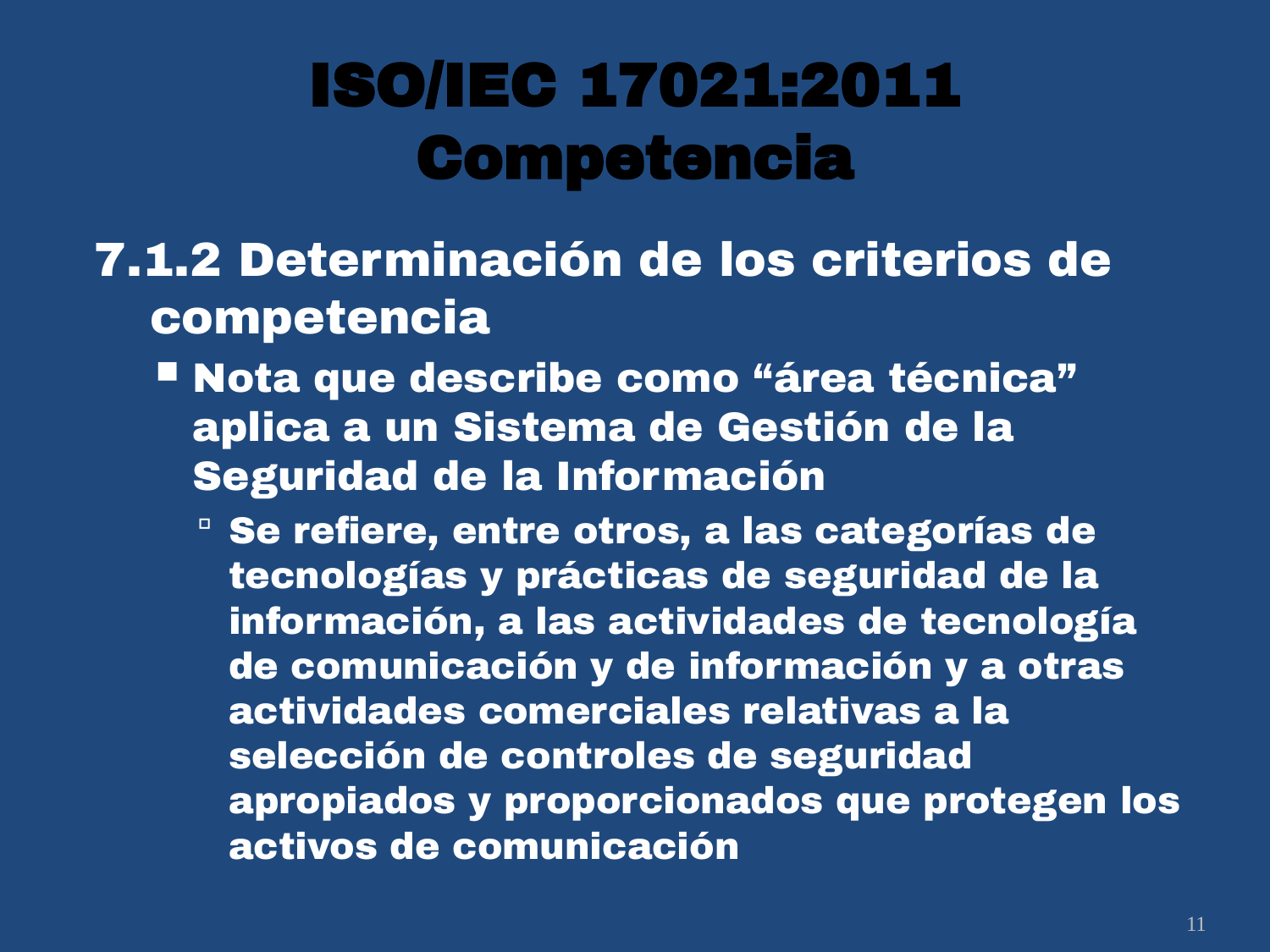

# ISO/IEC 17021:2011 Competencia
7.1.2 Determinación de los criterios de competencia
Nota que describe como “área técnica” aplica a un Sistema de Gestión de la Seguridad de la Información
Se refiere, entre otros, a las categorías de tecnologías y prácticas de seguridad de la información, a las actividades de tecnología de comunicación y de información y a otras actividades comerciales relativas a la selección de controles de seguridad apropiados y proporcionados que protegen los activos de comunicación
11